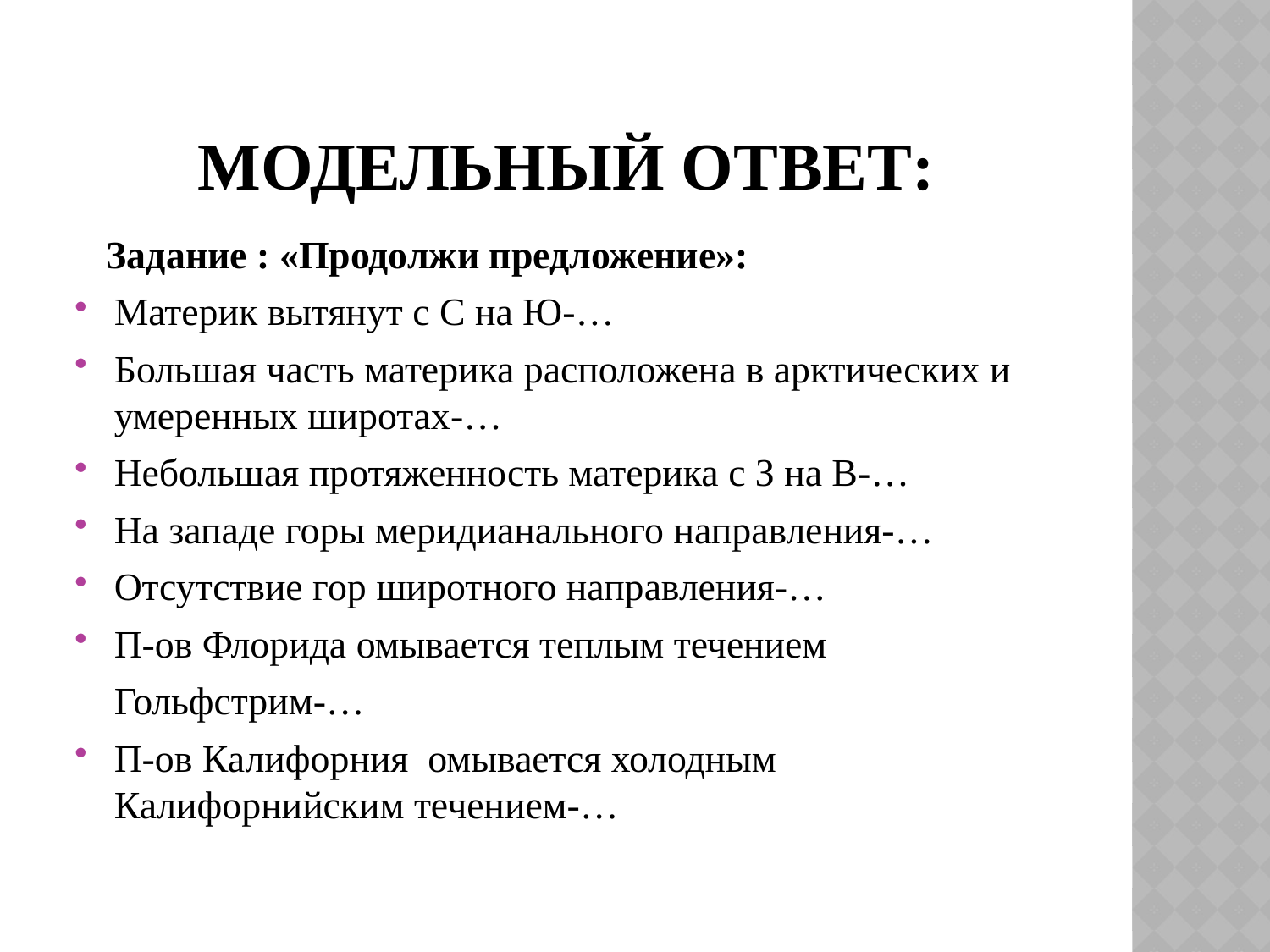

# Модельный ответ:
   Задание : «Продолжи предложение»:
Материк вытянут с С на Ю-…
Большая часть материка расположена в арктических и  умеренных широтах-…
Небольшая протяженность материка с З на В-…
На западе горы меридианального направления-…
Отсутствие гор широтного направления-…
П-ов Флорида омывается теплым течением
	Гольфстрим-…
П-ов Калифорния  омывается холодным Калифорнийским течением-…